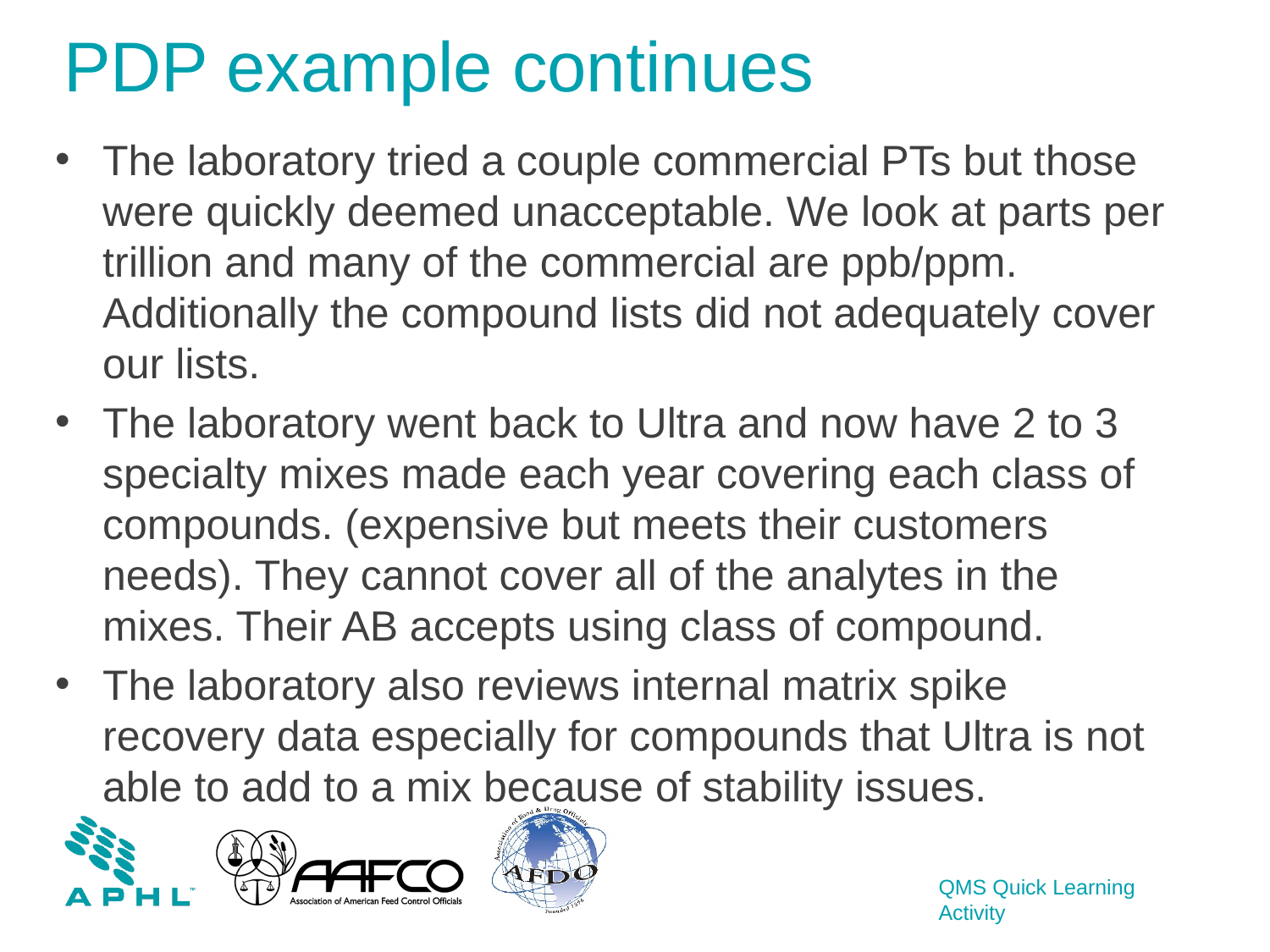

# PDP example continues
The laboratory tried a couple commercial PTs but those were quickly deemed unacceptable. We look at parts per trillion and many of the commercial are ppb/ppm. Additionally the compound lists did not adequately cover our lists.
The laboratory went back to Ultra and now have 2 to 3 specialty mixes made each year covering each class of compounds. (expensive but meets their customers needs). They cannot cover all of the analytes in the mixes. Their AB accepts using class of compound.
The laboratory also reviews internal matrix spike recovery data especially for compounds that Ultra is not able to add to a mix because of stability issues.